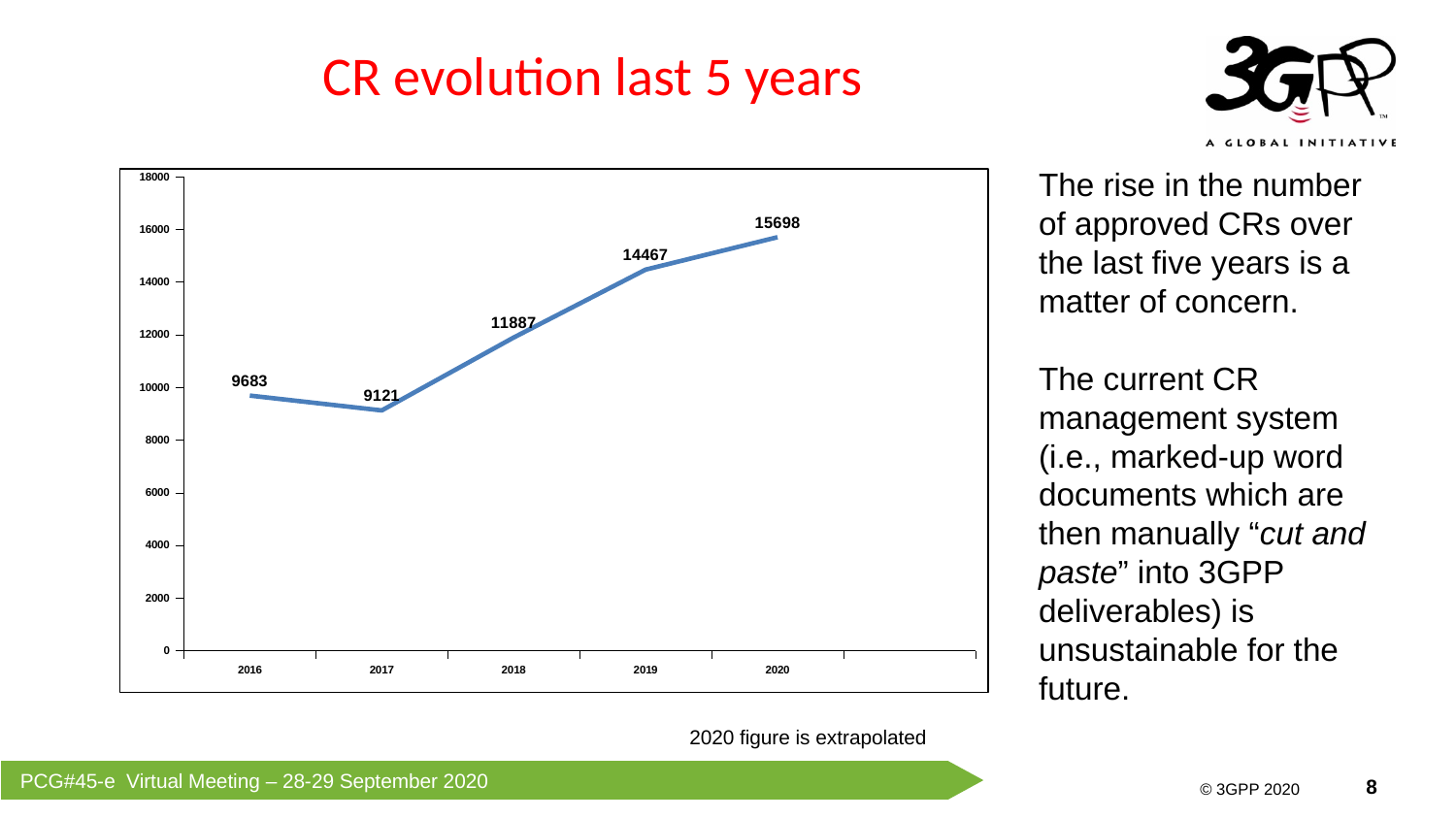

CR evolution last 5 years
The rise in the number of approved CRs over the last five years is a matter of concern.

The current CR management system (i.e., marked-up word documents which are then manually “cut and paste” into 3GPP deliverables) is  unsustainable for the future.

[unsupported chart]

2020 figure is extrapolated